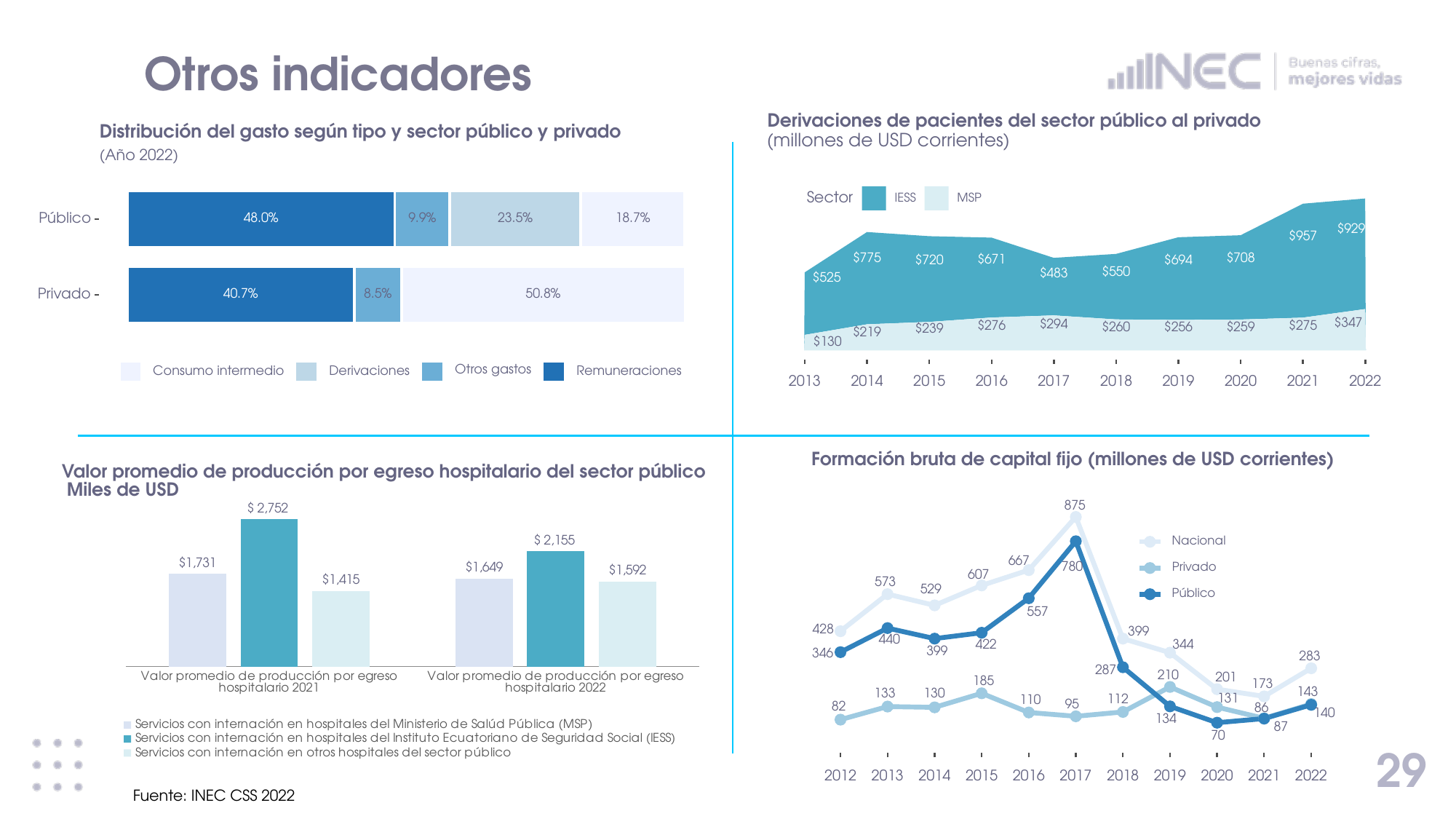

# Otros indicadores

Derivaciones de pacientes del sector público al privado

(millones de USD corrientes)

Sector
IESS
MSP

$929
$957
$775
$708
$671
$720
$694
$550
$483
$525

$347
$294
$276
$275
$260
$259
$256
$239
$219
$130

2013
2014
2015
2016
2017
2018
2019
2020
2021
2022

Distribución del gasto según tipo y sector público y privado
(Año 2022)

Público
48.0%
9.9%
23.5%
18.7%

Privado
40.7%
8.5%
50.8%

Otros gastos
Consumo intermedio
Derivaciones
Remuneraciones

Formación bruta de capital fijo (millones de USD corrientes)

875

Nacional

667
780

Privado

607
573

529

Público

557

428

399

440
344
422

399

346
283

287
210
201
185
173

143

133
130

131
112
110

95

82
86

140

134

87
70

2012
2013
2014
2015
2016
2017
2018
2019
2020
2021
2022
Valor promedio de producción por egreso hospitalario del sector público
 Miles de USD

### Chart

| Category | Servicios con internación en hospitales del Ministerio de Salúd Pública (MSP) | Servicios con internación en hospitales del Instituto Ecuatoriano de Seguridad Social (IESS) | Servicios con internación en otros hospitales del sector público |
|---|---|---|---|
| Valor promedio de producción por egreso hospitalario 2021 | 1731.37416850949 | 2751.51052907735 | 1415.35521582734 |
| Valor promedio de producción por egreso hospitalario 2022 | 1648.94930027056 | 2155.4737408868 | 1592.13112176716 |
29
Fuente: INEC CSS 2022